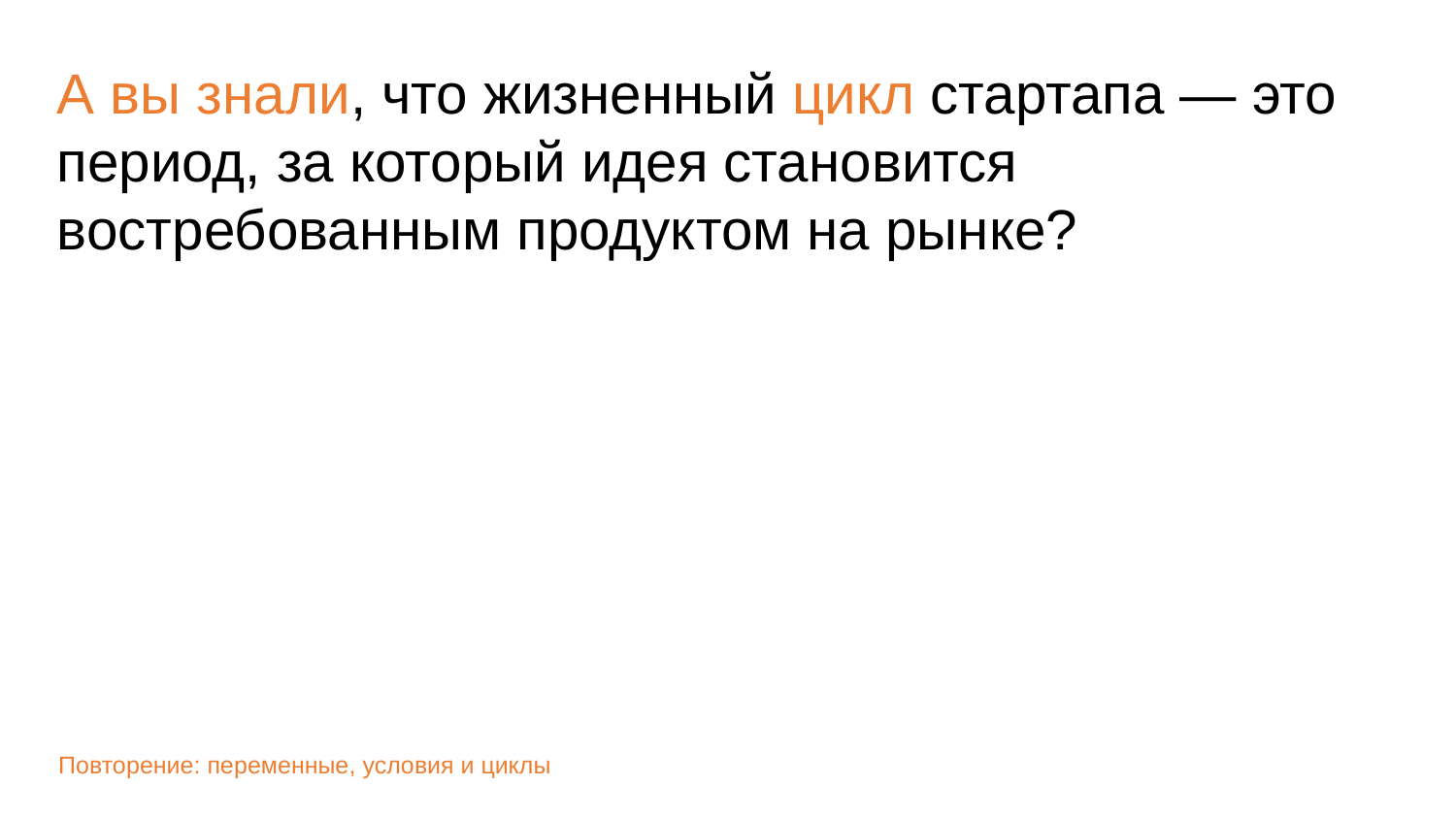

А вы знали, что жизненный цикл стартапа ― это период, за который идея становится востребованным продуктом на рынке?

Повторение: переменные, условия и циклы